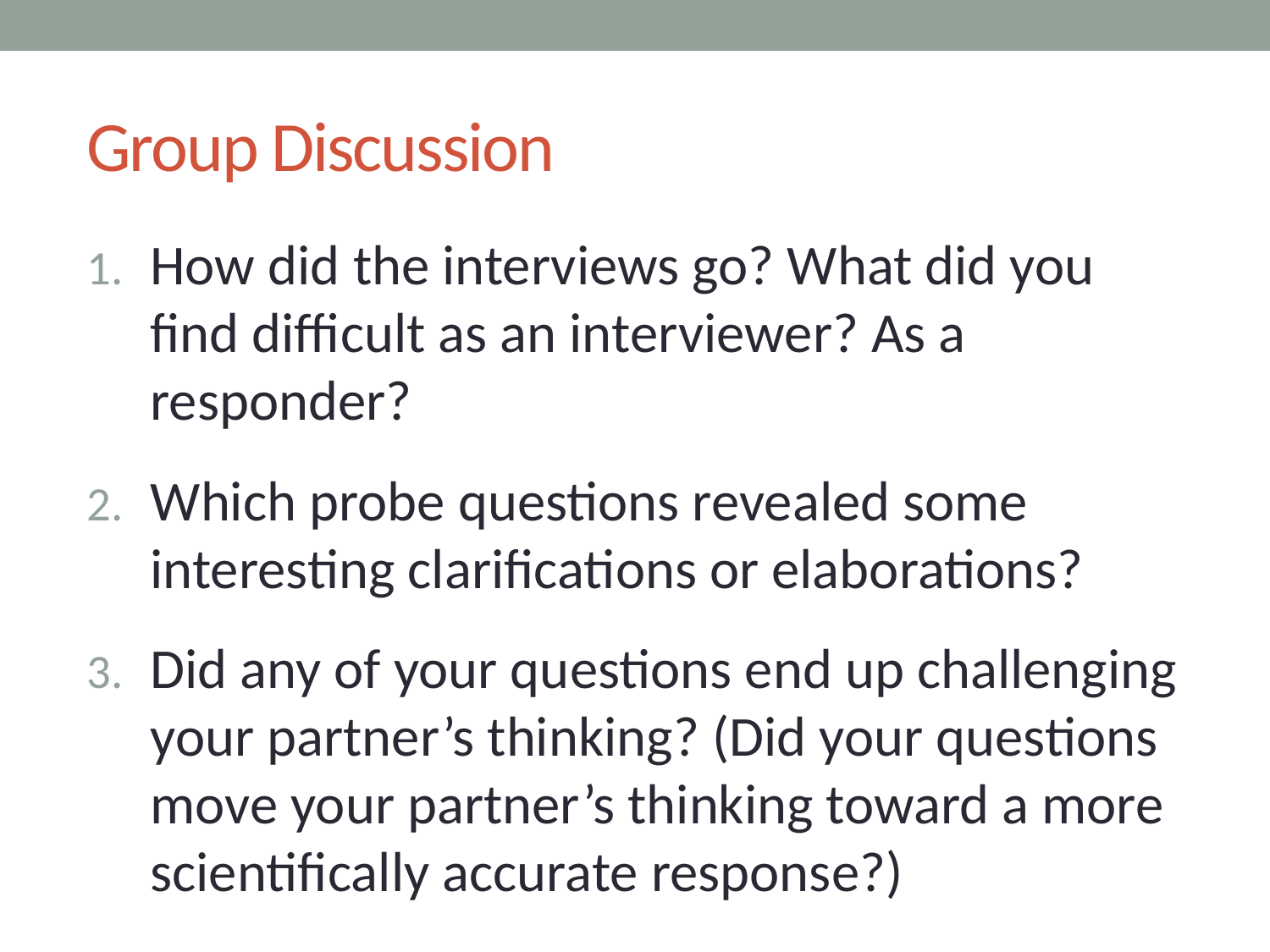

# Group Discussion
How did the interviews go? What did you find difficult as an interviewer? As a responder?
Which probe questions revealed some interesting clarifications or elaborations?
Did any of your questions end up challenging your partner’s thinking? (Did your questions move your partner’s thinking toward a more scientifically accurate response?)